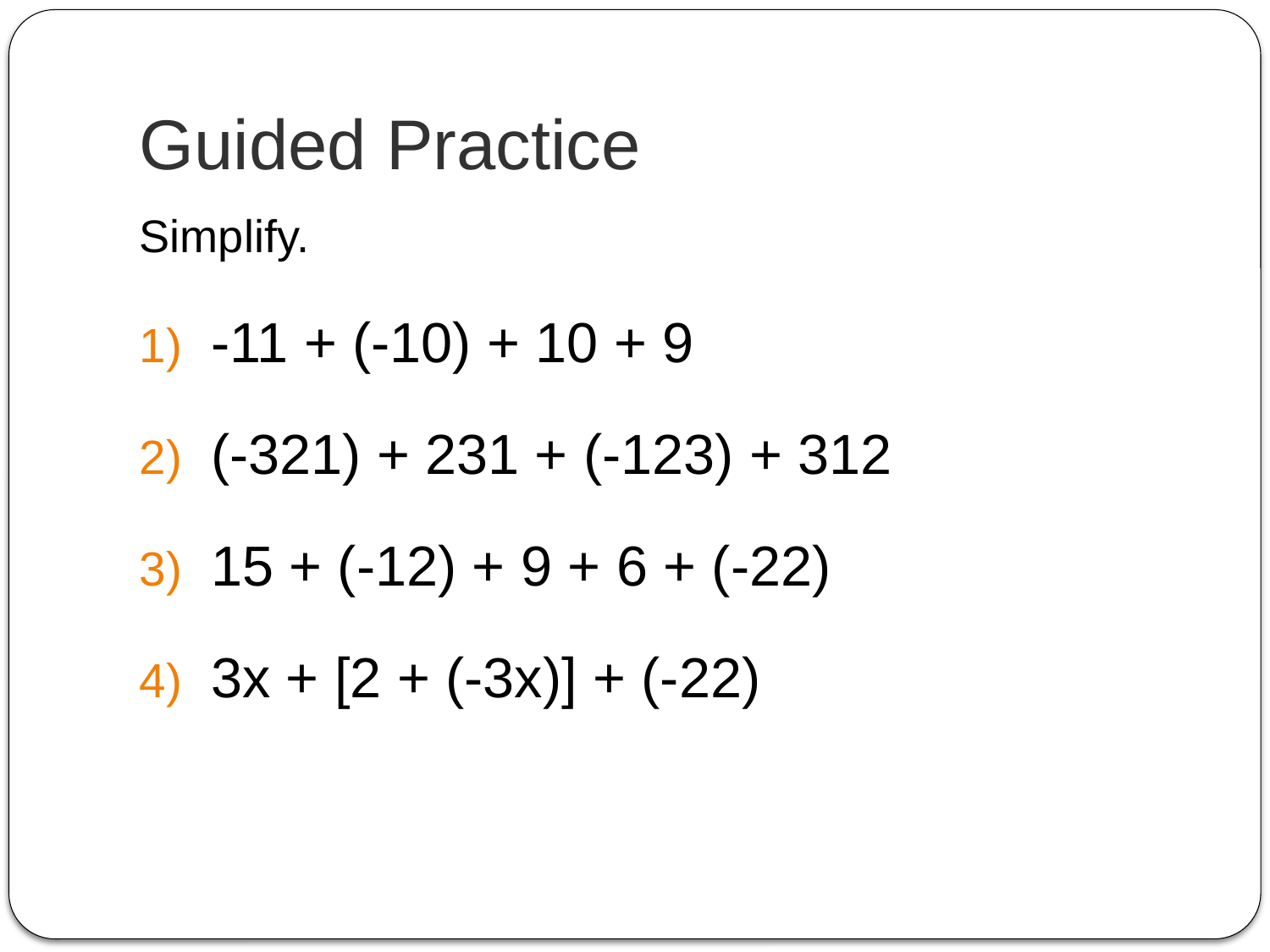

# Guided Practice
Simplify.
-11 + (-10) + 10 + 9
(-321) + 231 + (-123) + 312
15 + (-12) + 9 + 6 + (-22)
3x + [2 + (-3x)] + (-22)